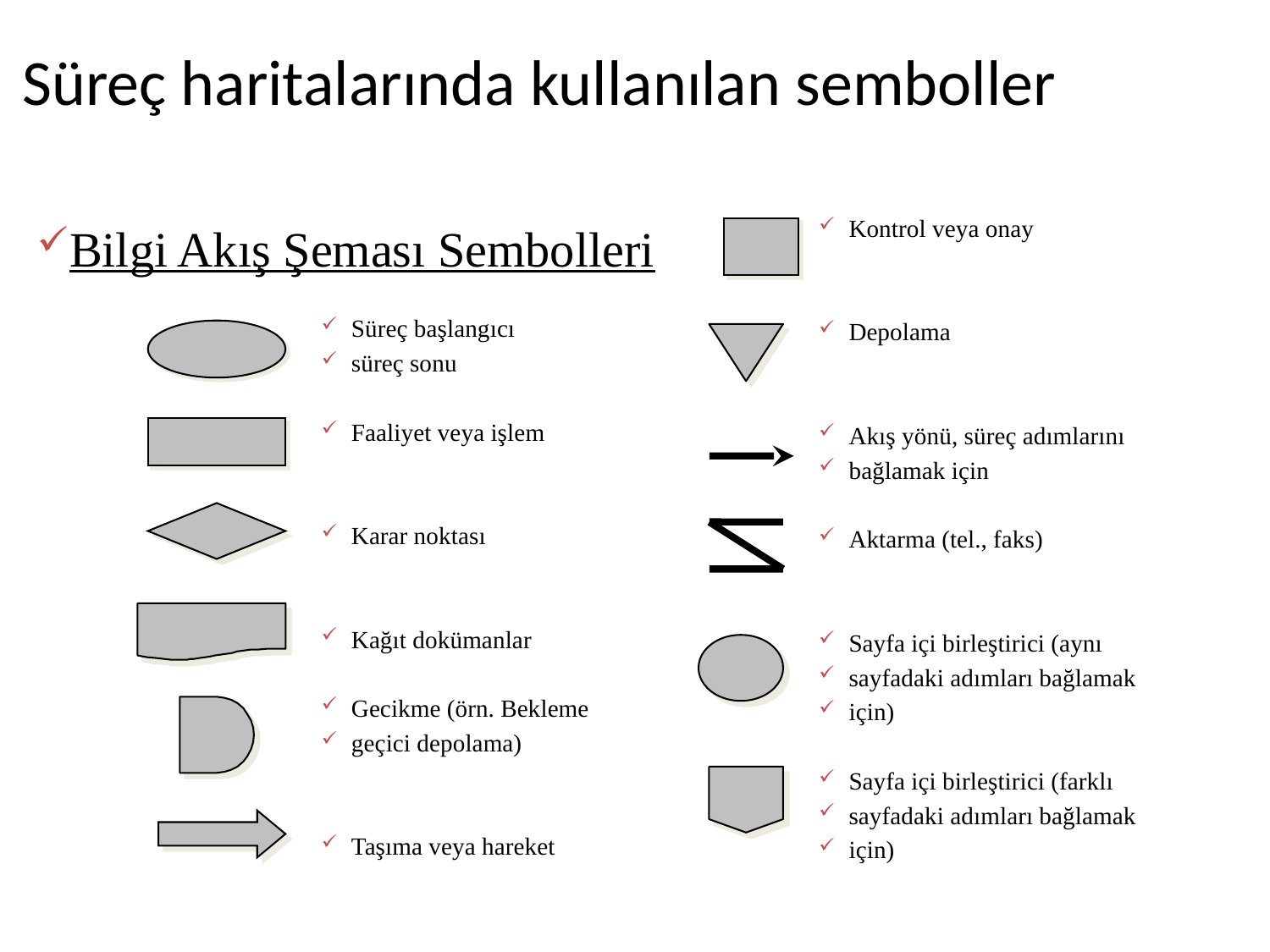

# Süreç haritalarında kullanılan semboller
Kontrol veya onay

Depolama

Akış yönü, süreç adımlarını
bağlamak için

Aktarma (tel., faks)

Sayfa içi birleştirici (aynı
sayfadaki adımları bağlamak
için)

Sayfa içi birleştirici (farklı
sayfadaki adımları bağlamak
için)

Süreç başlangıcı
süreç sonu

Faaliyet veya işlem

Karar noktası

Kağıt dokümanlar

Gecikme (örn. Bekleme
geçici depolama)

Taşıma veya hareket

Bilgi Akış Şeması Sembolleri